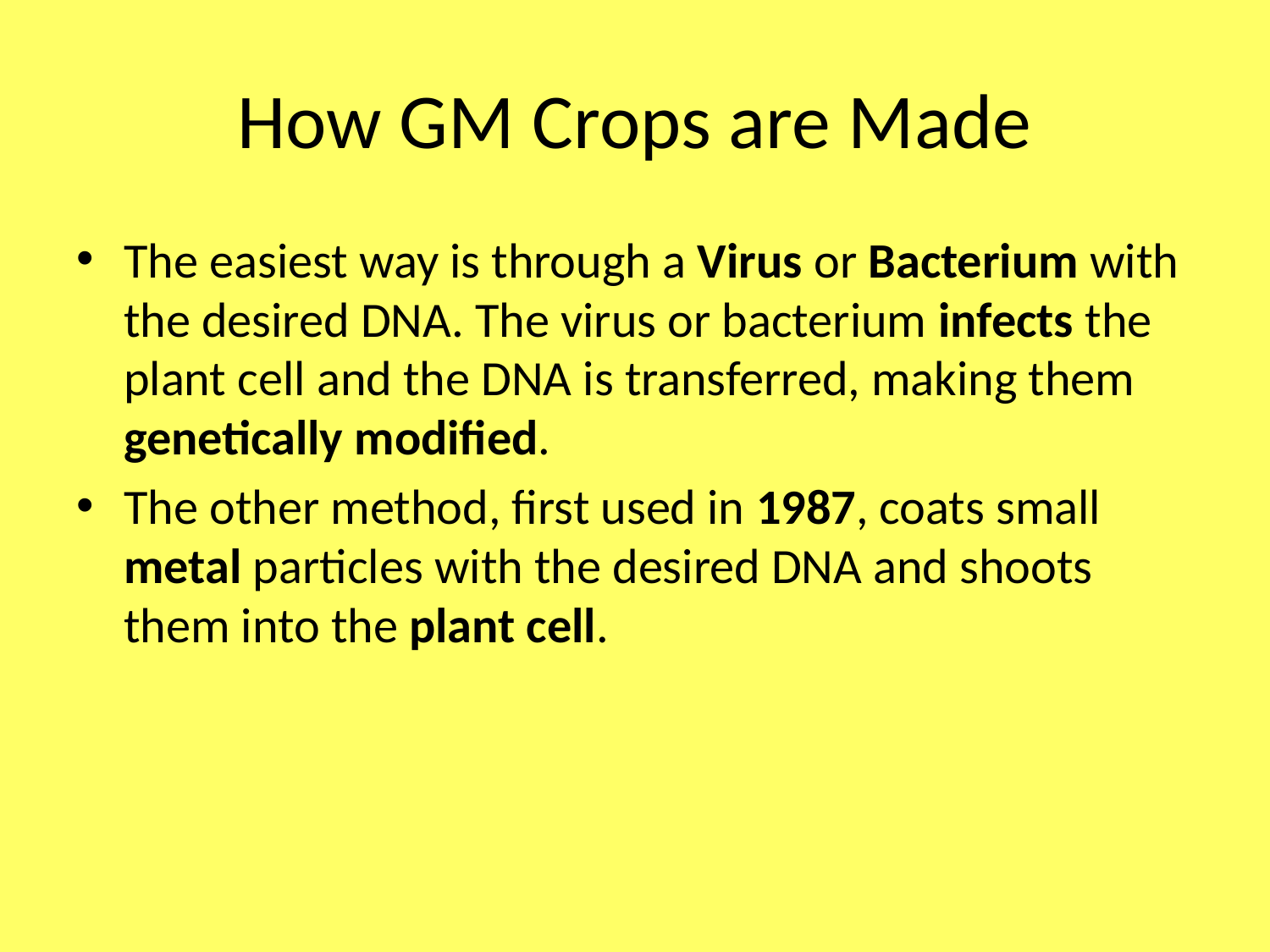

# How GM Crops are Made
The easiest way is through a Virus or Bacterium with the desired DNA. The virus or bacterium infects the plant cell and the DNA is transferred, making them genetically modified.
The other method, first used in 1987, coats small metal particles with the desired DNA and shoots them into the plant cell.